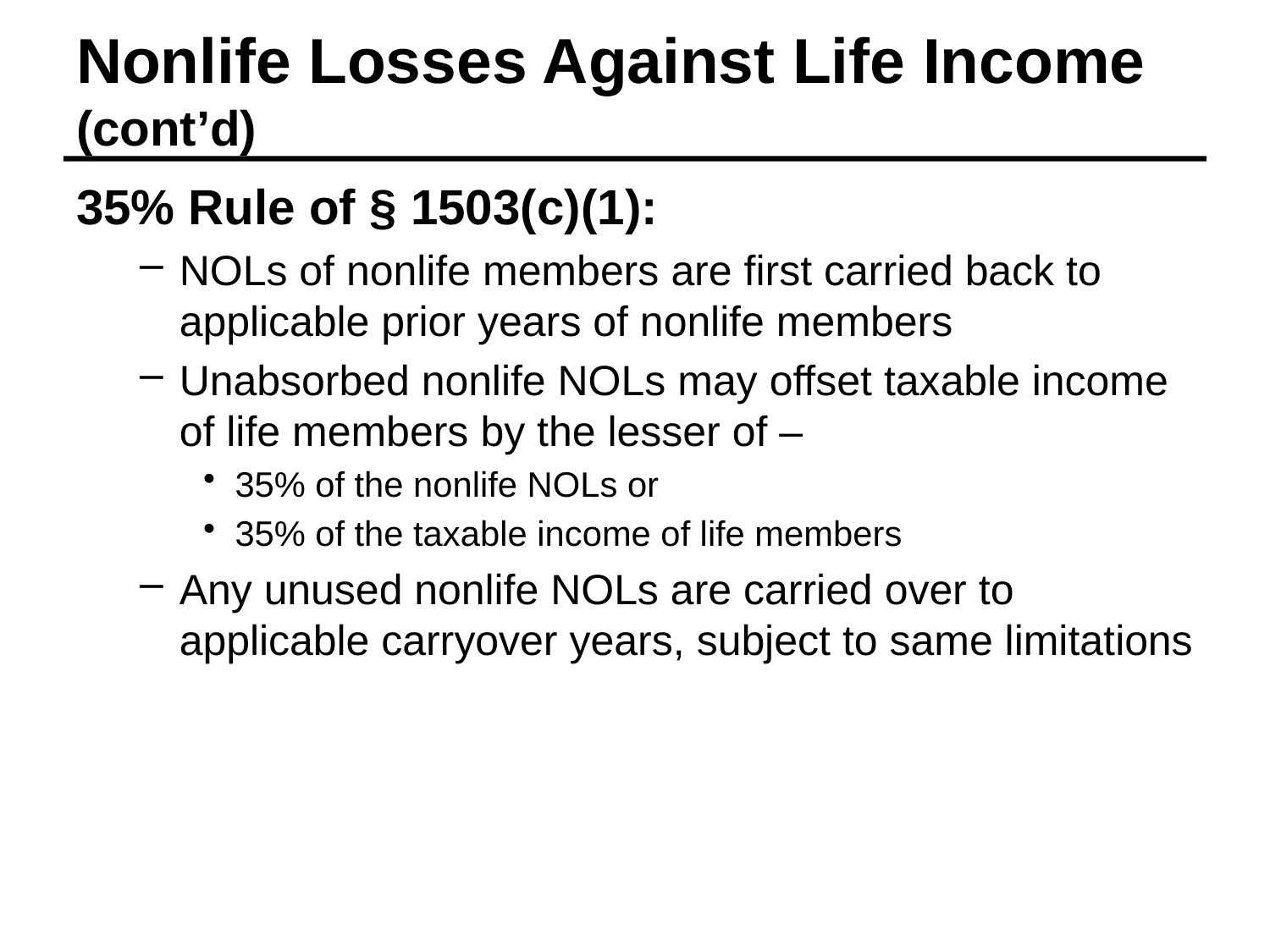

# Nonlife Losses Against Life Income (cont’d)
35% Rule of § 1503(c)(1):
NOLs of nonlife members are first carried back to applicable prior years of nonlife members
Unabsorbed nonlife NOLs may offset taxable income of life members by the lesser of –
35% of the nonlife NOLs or
35% of the taxable income of life members
Any unused nonlife NOLs are carried over to applicable carryover years, subject to same limitations